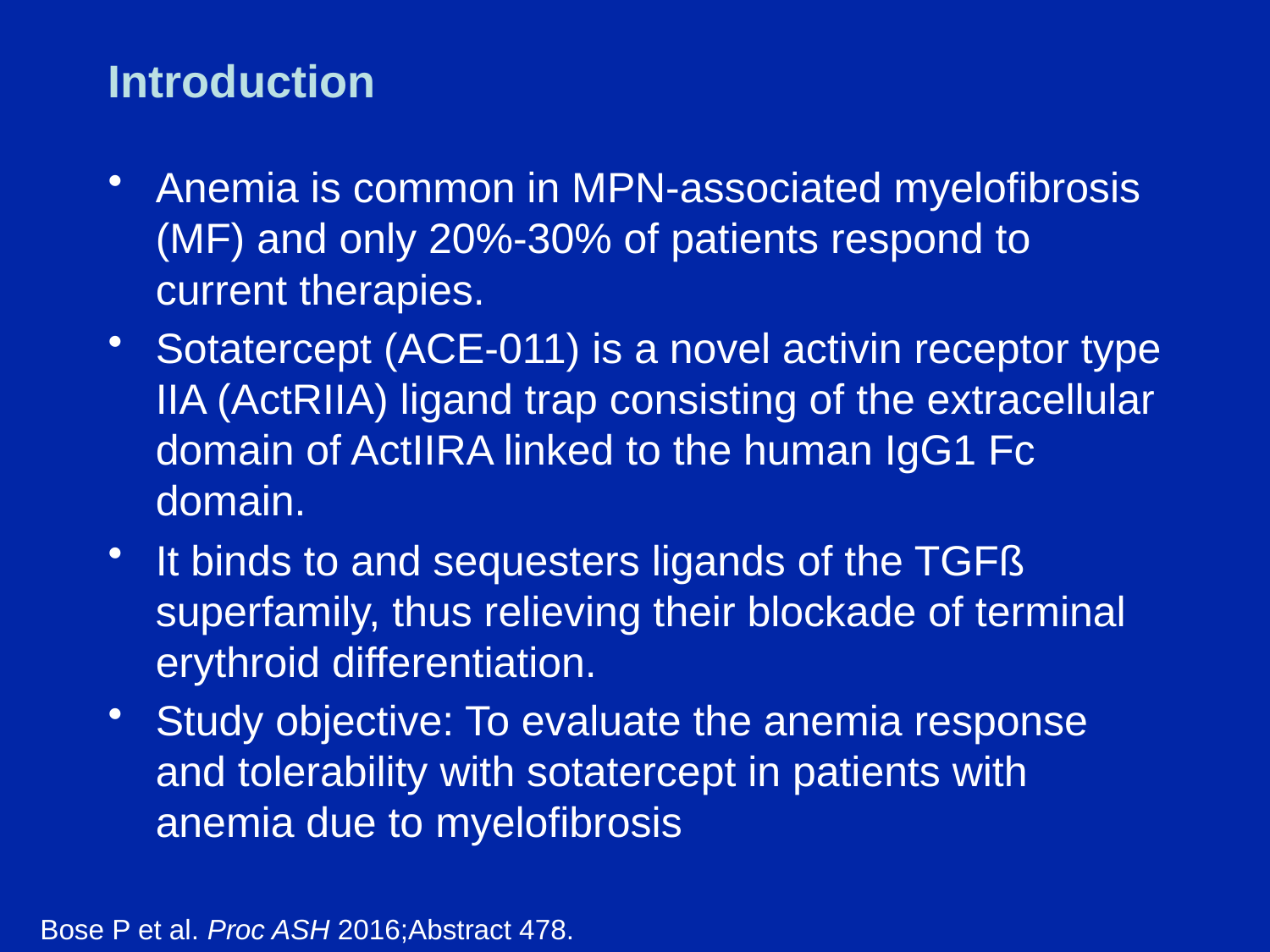

# Introduction
Anemia is common in MPN-associated myelofibrosis (MF) and only 20%-30% of patients respond to current therapies.
Sotatercept (ACE-011) is a novel activin receptor type IIA (ActRIIA) ligand trap consisting of the extracellular domain of ActIIRA linked to the human IgG1 Fc domain.
It binds to and sequesters ligands of the TGFß superfamily, thus relieving their blockade of terminal erythroid differentiation.
Study objective: To evaluate the anemia response and tolerability with sotatercept in patients with anemia due to myelofibrosis
Bose P et al. Proc ASH 2016;Abstract 478.